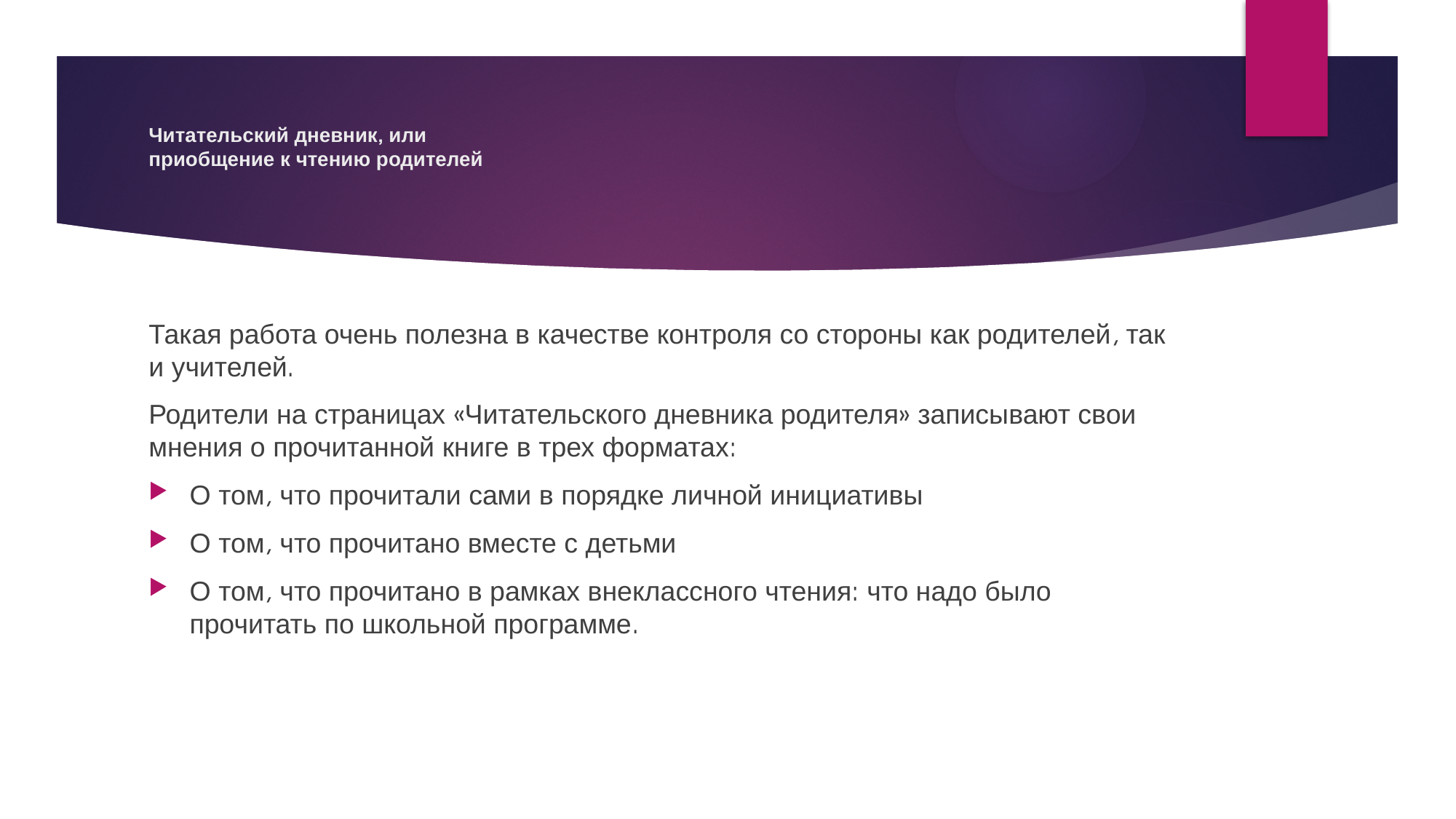

# Читательский дневник, или  приобщение к чтению родителей
Такая работа очень полезна в качестве контроля со стороны как родителей, так и учителей.
Родители на страницах «Читательского дневника родителя» записывают свои мнения о прочитанной книге в трех форматах:
О том, что прочитали сами в порядке личной инициативы
О том, что прочитано вместе с детьми
О том, что прочитано в рамках внеклассного чтения: что надо было прочитать по школьной программе.